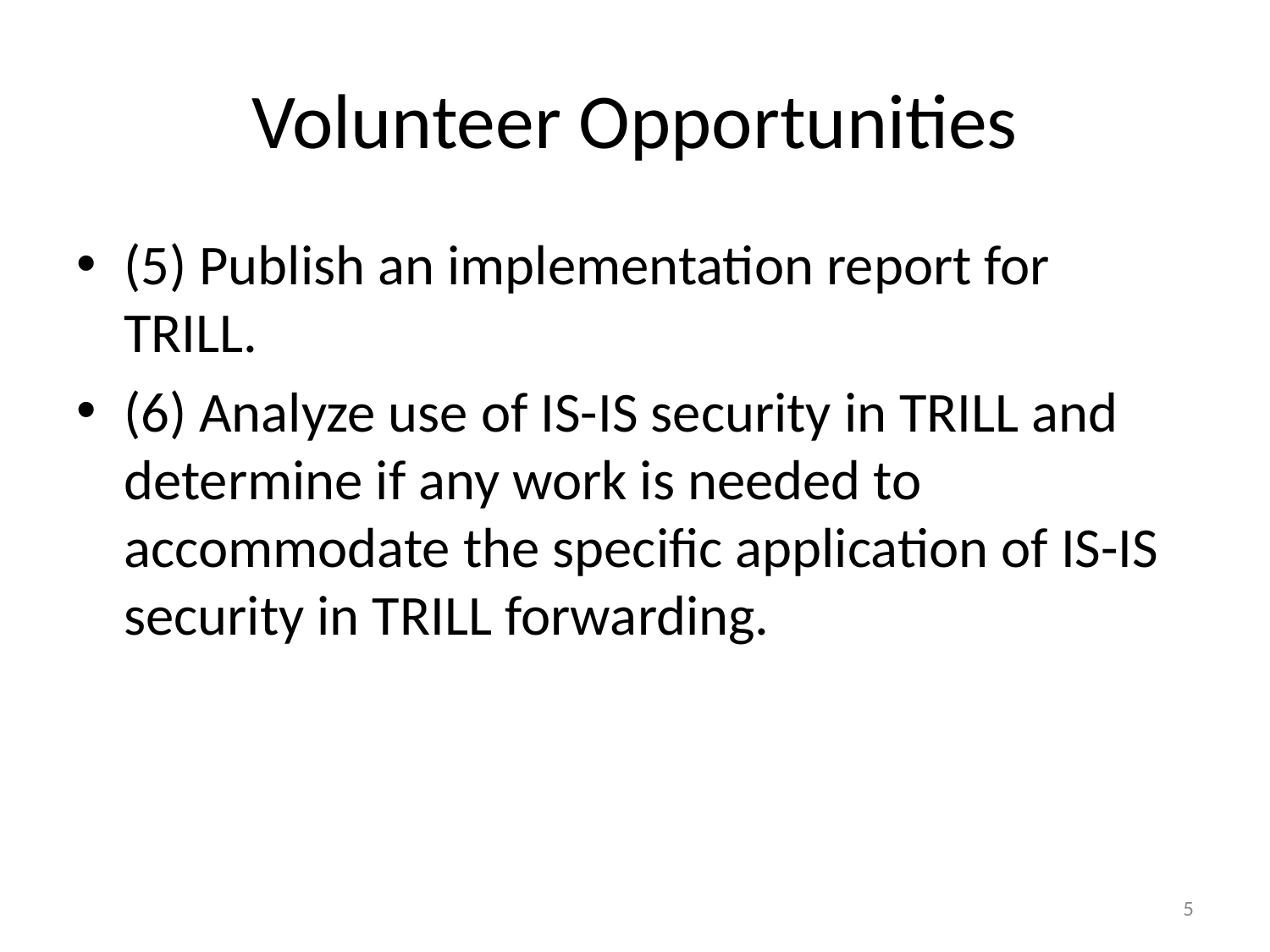

# Volunteer Opportunities
(5) Publish an implementation report for TRILL.
(6) Analyze use of IS-IS security in TRILL and determine if any work is needed to accommodate the specific application of IS-IS security in TRILL forwarding.
5